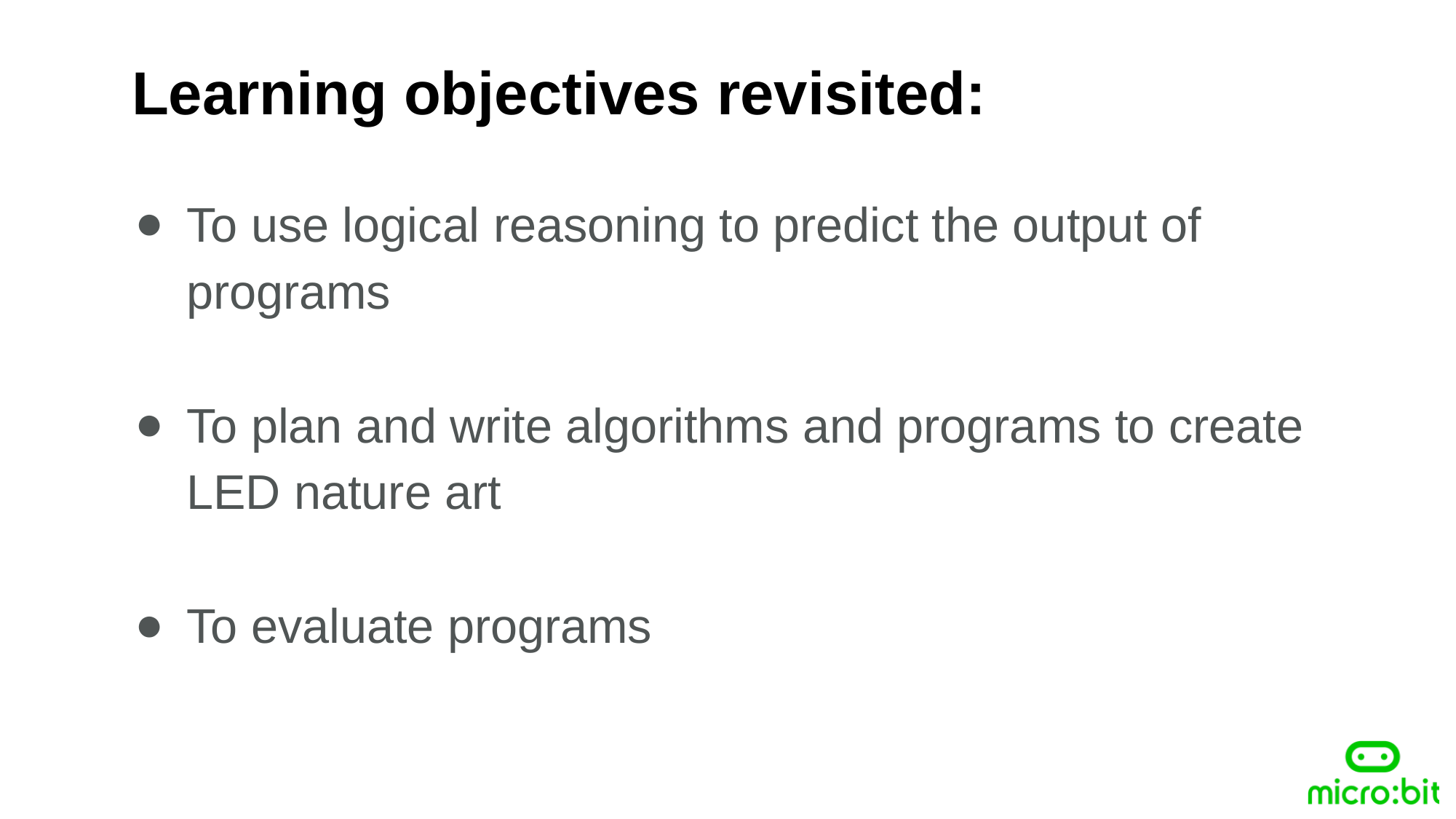

Learning objectives revisited:

To use logical reasoning to predict the output of programs

To plan and write algorithms and programs to create LED nature art

To evaluate programs